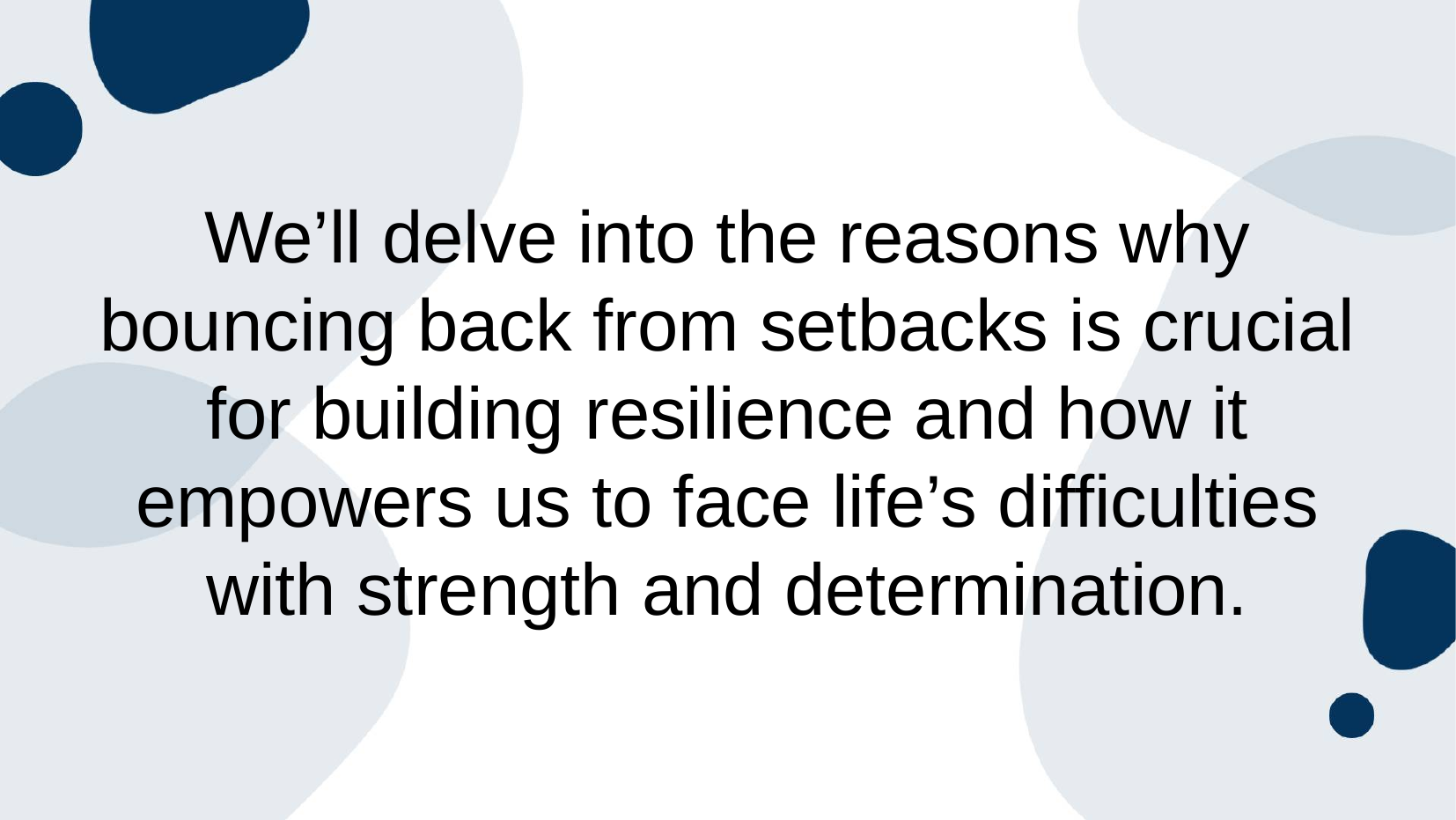

# We’ll delve into the reasons why bouncing back from setbacks is crucial for building resilience and how it empowers us to face life’s difficulties with strength and determination.